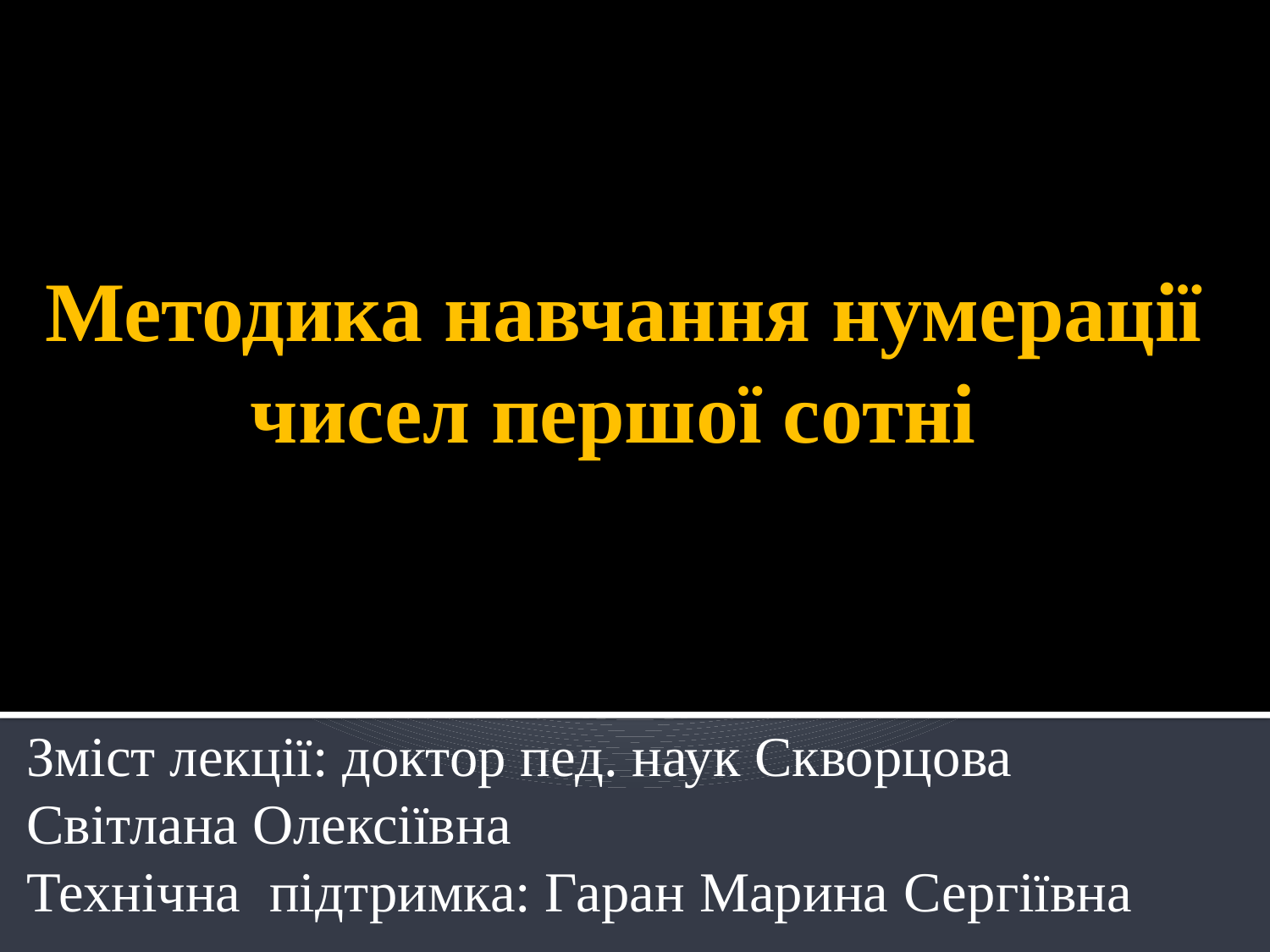

# Методика навчання нумерації чисел першої сотні
Зміст лекції: доктор пед. наук Скворцова Світлана Олексіївна
Технічна  підтримка: Гаран Марина Сергіївна